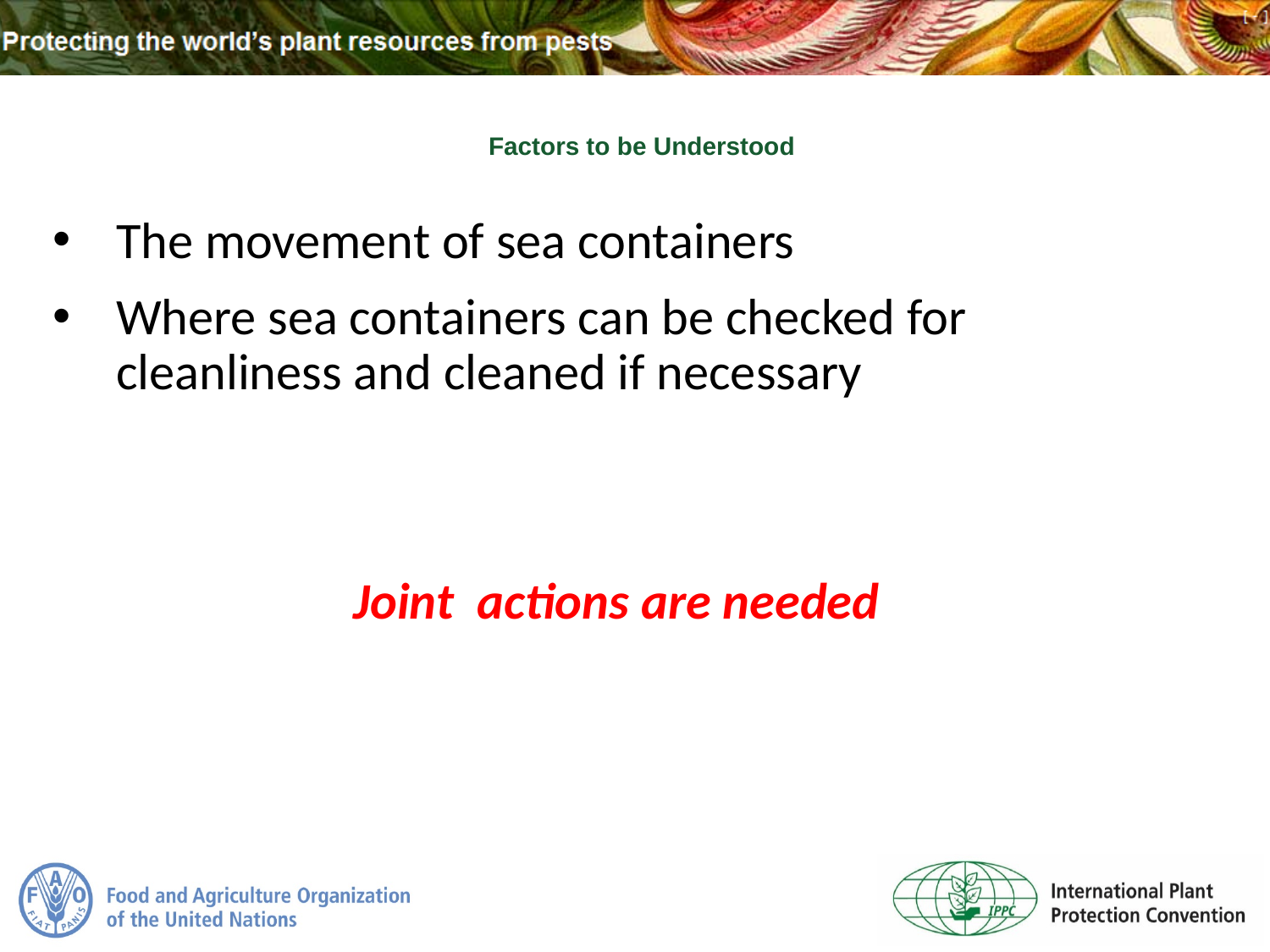

# Factors to be Understood
The movement of sea containers
Where sea containers can be checked for cleanliness and cleaned if necessary

Joint  actions are needed